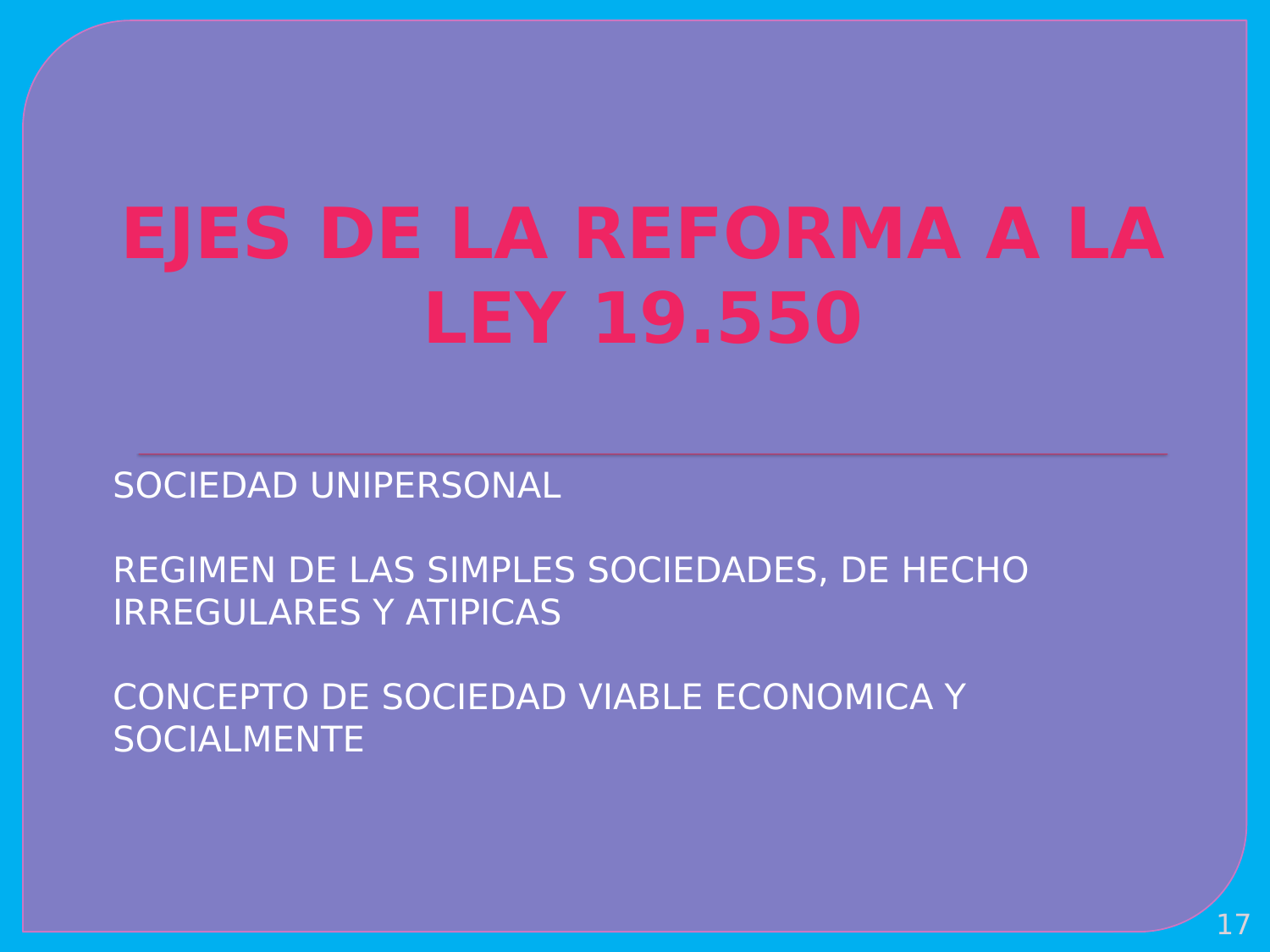

# EJES DE LA REFORMA A LA LEY 19.550
SOCIEDAD UNIPERSONAL

REGIMEN DE LAS SIMPLES SOCIEDADES, DE HECHO IRREGULARES Y ATIPICAS

CONCEPTO DE SOCIEDAD VIABLE ECONOMICA Y SOCIALMENTE

17